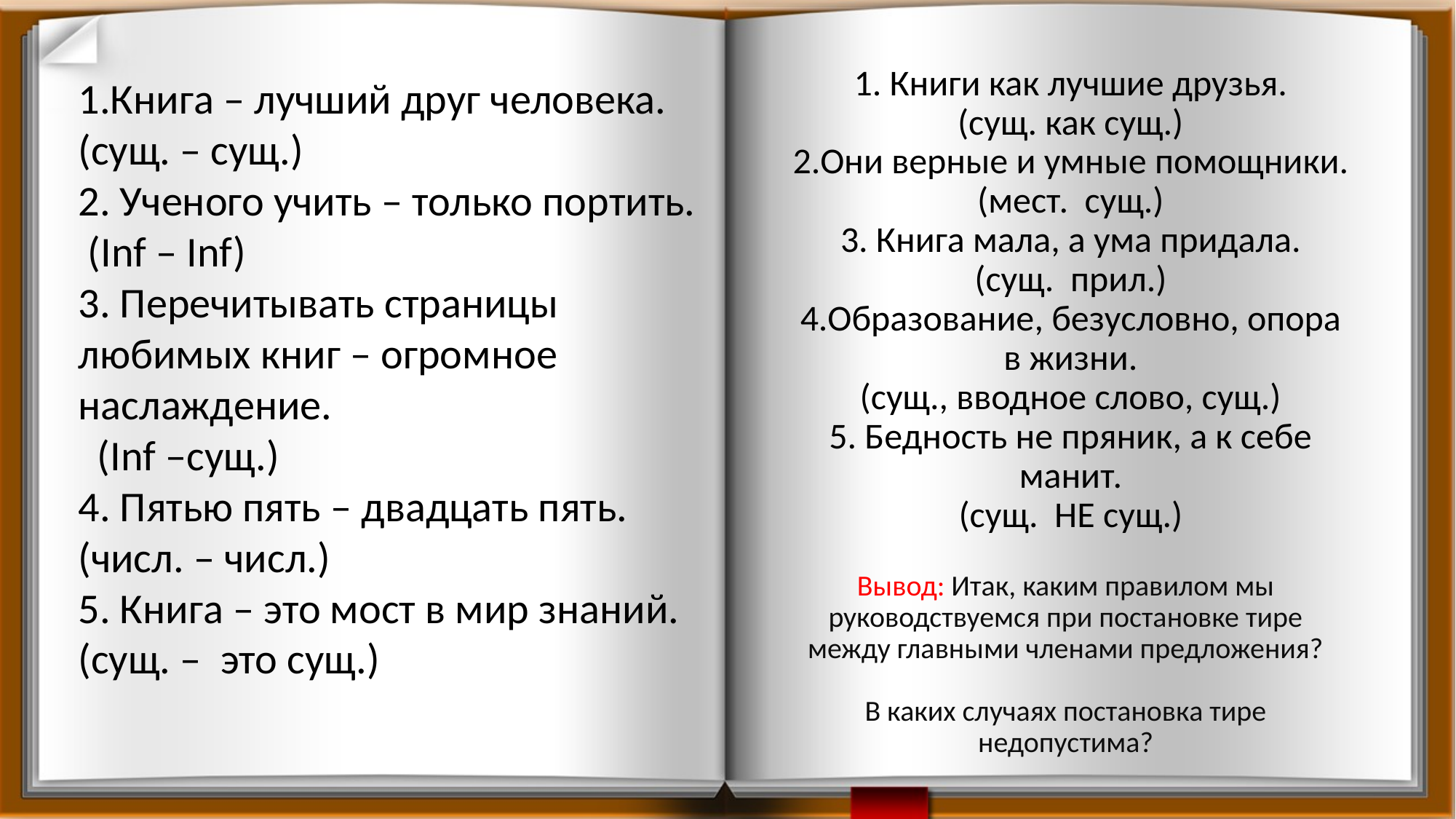

# 1. Книги как лучшие друзья. (сущ. как сущ.) 2.Они верные и умные помощники. (мест.  сущ.) 3. Книга мала, а ума придала. (сущ.  прил.) 4.Образование, безусловно, опора в жизни. (сущ., вводное слово, сущ.) 5. Бедность не пряник, а к себе манит. (сущ.  НЕ сущ.)
1.Книга – лучший друг человека.
(сущ. – сущ.)
2. Ученого учить – только портить.
 (Inf – Inf)
3. Перечитывать страницы любимых книг – огромное наслаждение.
  (Inf –сущ.)
4. Пятью пять – двадцать пять.
(числ. – числ.)
5. Книга – это мост в мир знаний.
(сущ. –  это сущ.)

Вывод: Итак, каким правилом мы руководствуемся при постановке тире между главными членами предложения?
В каких случаях постановка тире недопустима?